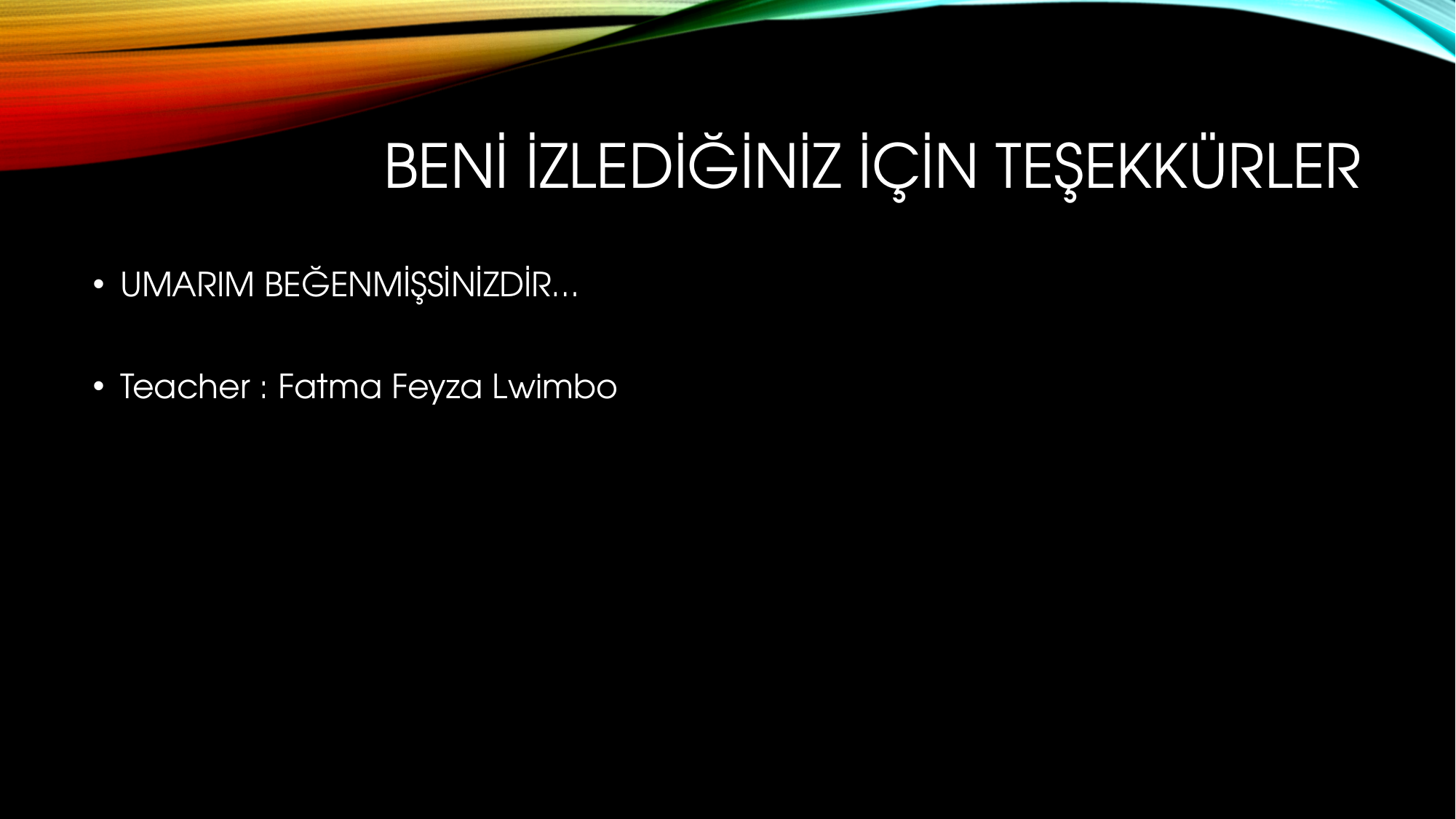

# Beni izlediğiniz için teşekkürler
UMARIM BEĞENMİŞSİNİZDİR…

Teacher : Fatma Feyza Lwimbo